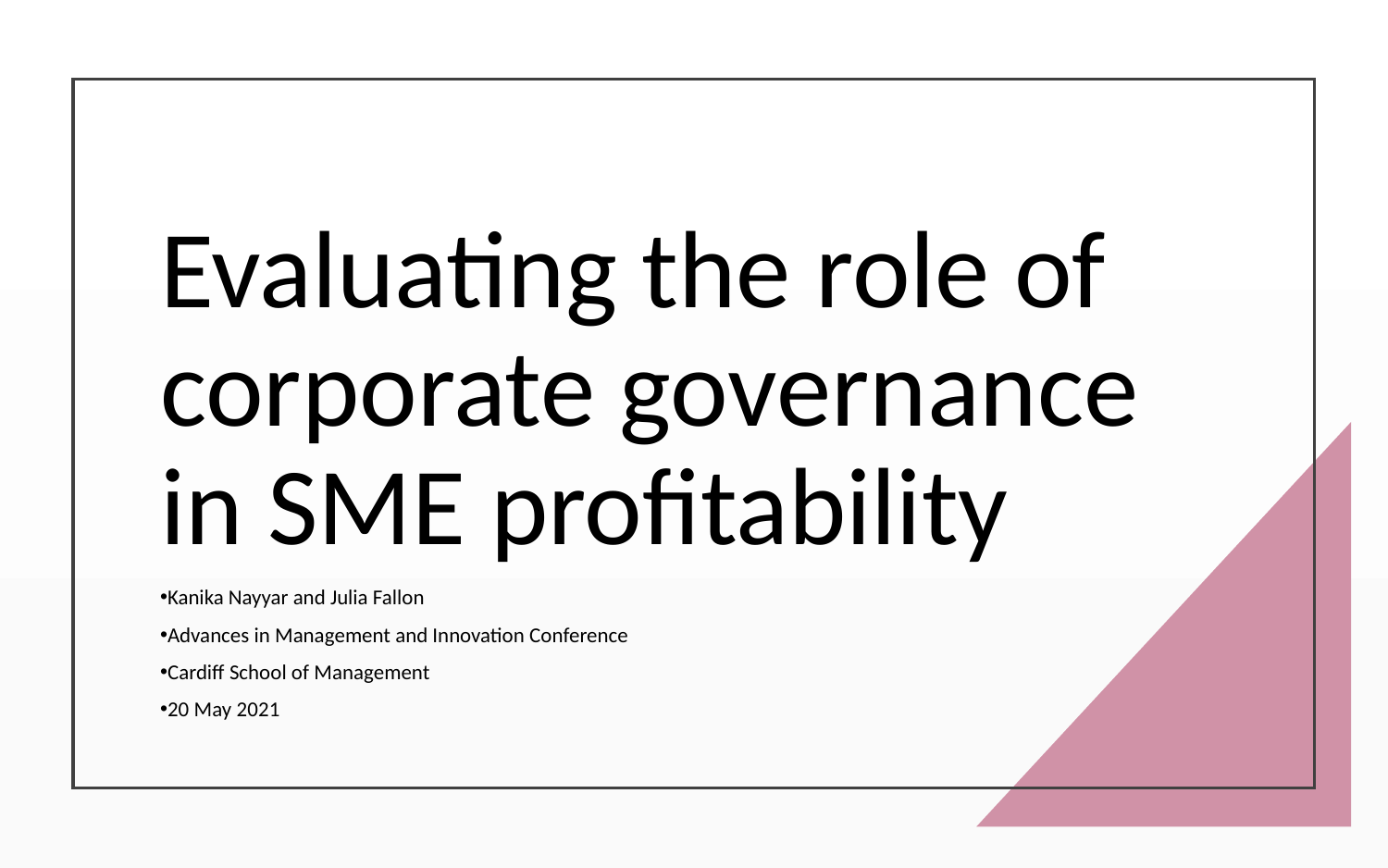

# Evaluating the role of corporate governance in SME profitability

Kanika Nayyar and Julia Fallon
Advances in Management and Innovation Conference
Cardiff School of Management
20 May 2021